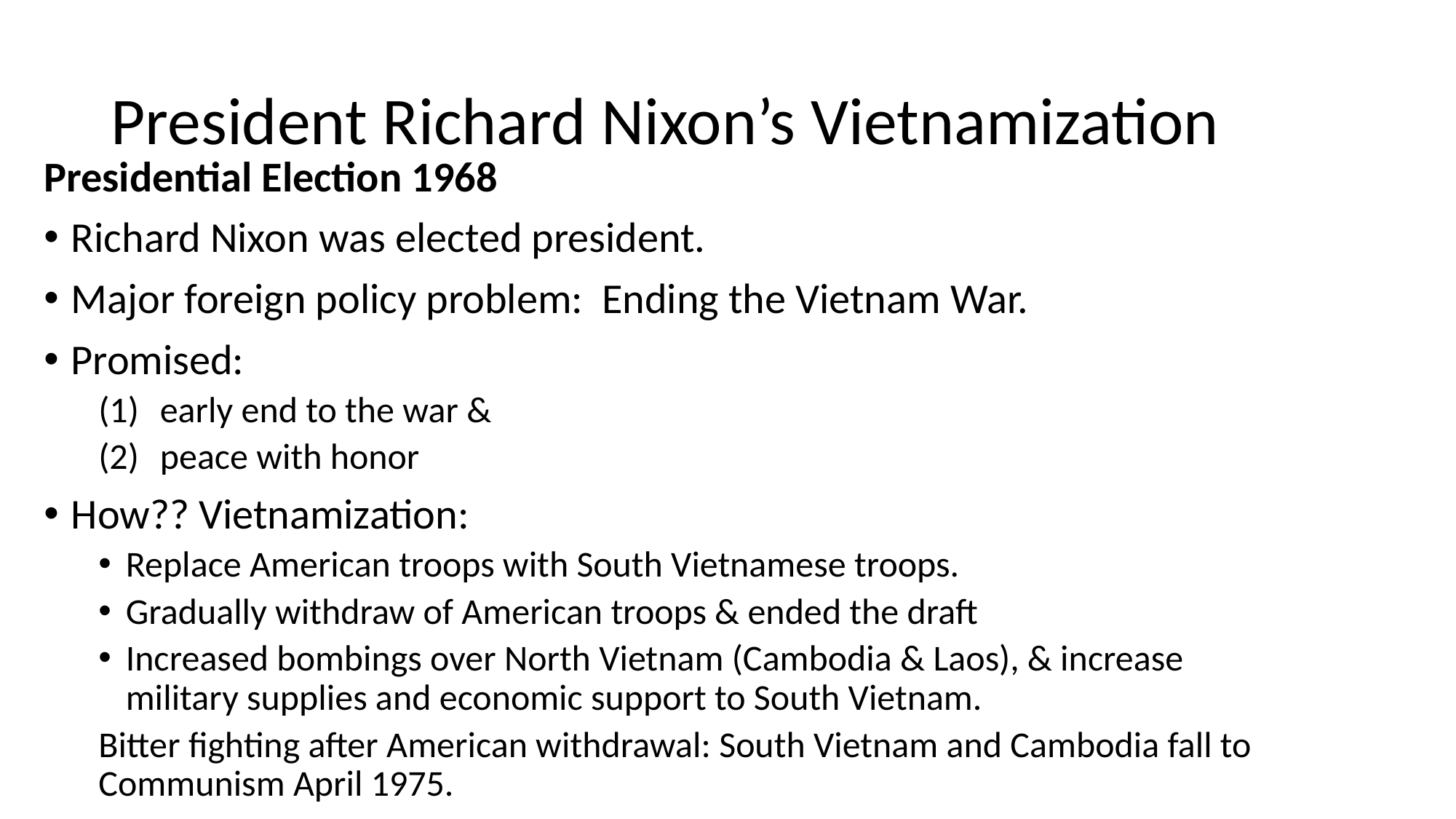

# President Richard Nixon’s Vietnamization
Presidential Election 1968
Richard Nixon was elected president.
Major foreign policy problem:  Ending the Vietnam War.
Promised:
early end to the war &
peace with honor
How?? Vietnamization:
Replace American troops with South Vietnamese troops.
Gradually withdraw of American troops & ended the draft
Increased bombings over North Vietnam (Cambodia & Laos), & increase military supplies and economic support to South Vietnam.
Bitter fighting after American withdrawal: South Vietnam and Cambodia fall to Communism April 1975.